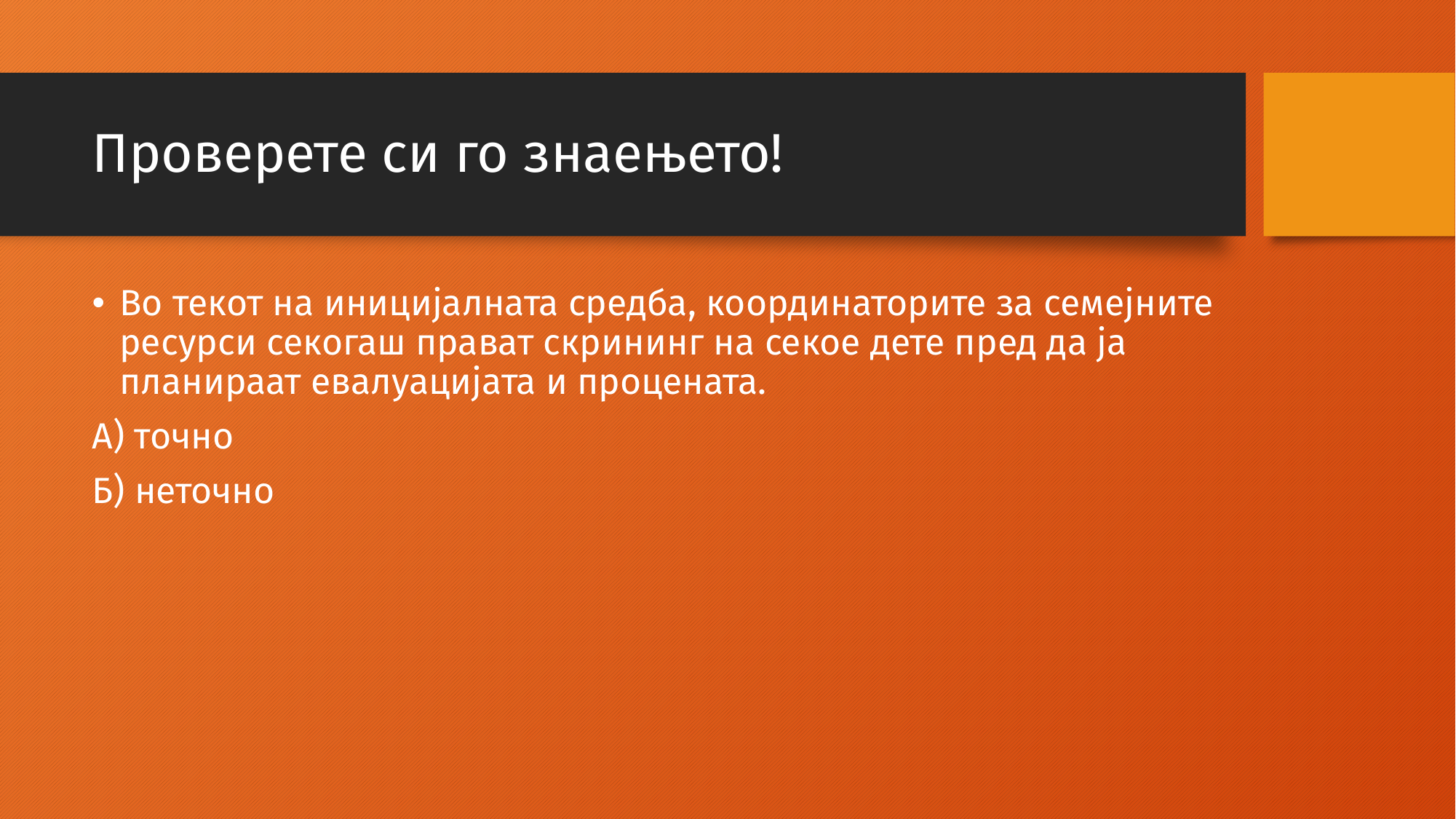

# Проверете си го знаењето!
Во текот на иницијалната средба, координаторите за семејните ресурси секогаш прават скрининг на секое дете пред да ја планираат евалуацијата и процената.
А) точно
Б) неточно